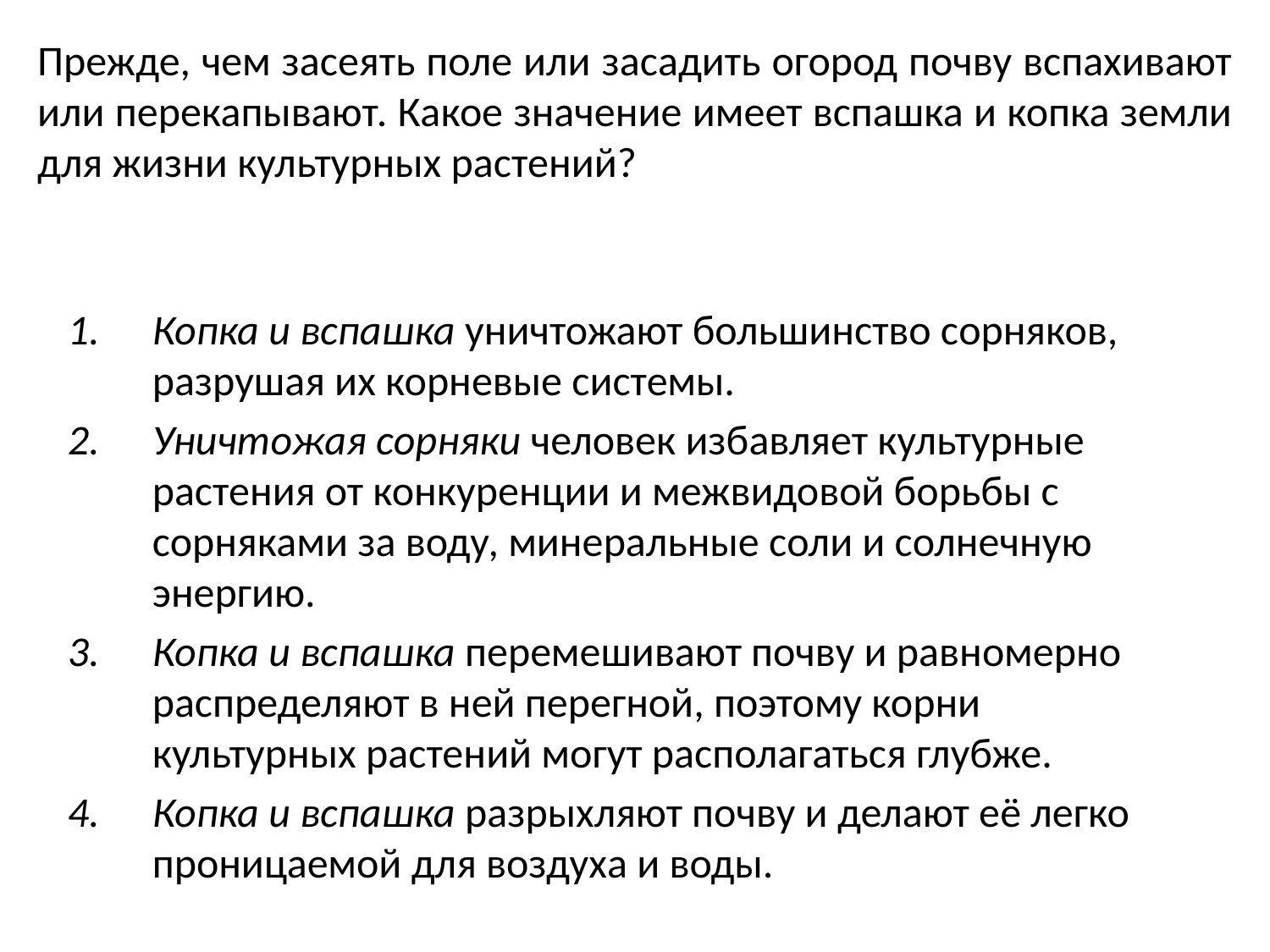

Прежде, чем засеять поле или засадить огород почву вспахивают или перекапывают. Какое значение имеет вспашка и копка земли для жизни культурных растений?
Копка и вспашка уничтожают большинство сорняков, разрушая их корневые системы.
Уничтожая сорняки человек избавляет культурные растения от конкуренции и межвидовой борьбы с сорняками за воду, минеральные соли и солнечную энергию.
Копка и вспашка перемешивают почву и равномерно распределяют в ней перегной, поэтому корни культурных растений могут располагаться глубже.
Копка и вспашка разрыхляют почву и делают её легко проницаемой для воздуха и воды.